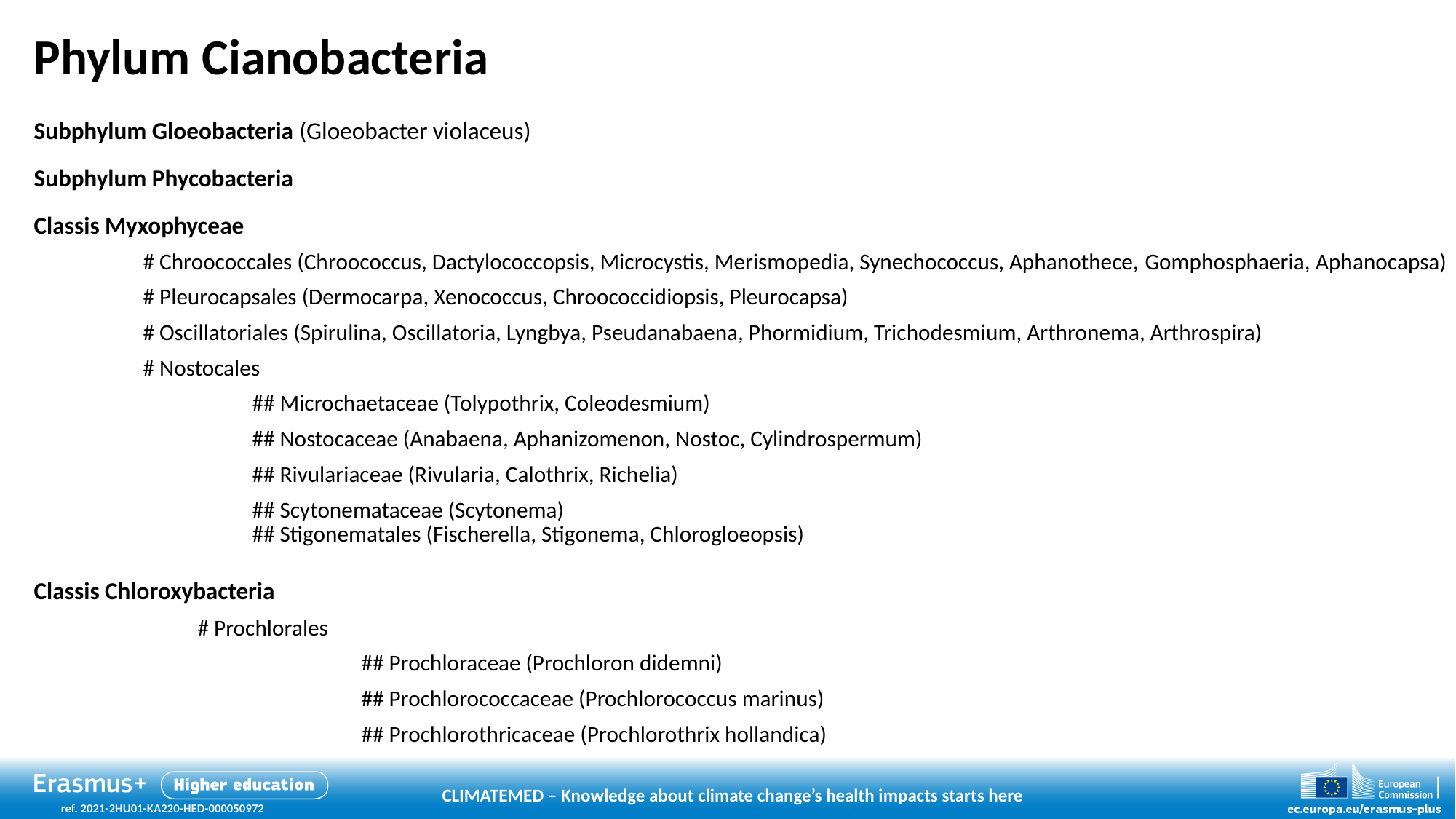

# Phylum Cianobacteria
Subphylum Gloeobacteria (Gloeobacter violaceus)
Subphylum Phycobacteria
Classis Myxophyceae
# Chroococcales (Chroococcus, Dactylococcopsis, Microcystis, Merismopedia, Synechococcus, Aphanothece, Gomphosphaeria, Aphanocapsa)
# Pleurocapsales (Dermocarpa, Xenococcus, Chroococcidiopsis, Pleurocapsa)
# Oscillatoriales (Spirulina, Oscillatoria, Lyngbya, Pseudanabaena, Phormidium, Trichodesmium, Arthronema, Arthrospira)
# Nostocales
## Microchaetaceae (Tolypothrix, Coleodesmium)
## Nostocaceae (Anabaena, Aphanizomenon, Nostoc, Cylindrospermum)
## Rivulariaceae (Rivularia, Calothrix, Richelia)
## Scytonemataceae (Scytonema)
## Stigonematales (Fischerella, Stigonema, Chlorogloeopsis)

Classis Chloroxybacteria
# Prochlorales
## Prochloraceae (Prochloron didemni)
## Prochlorococcaceae (Prochlorococcus marinus)
## Prochlorothricaceae (Prochlorothrix hollandica)